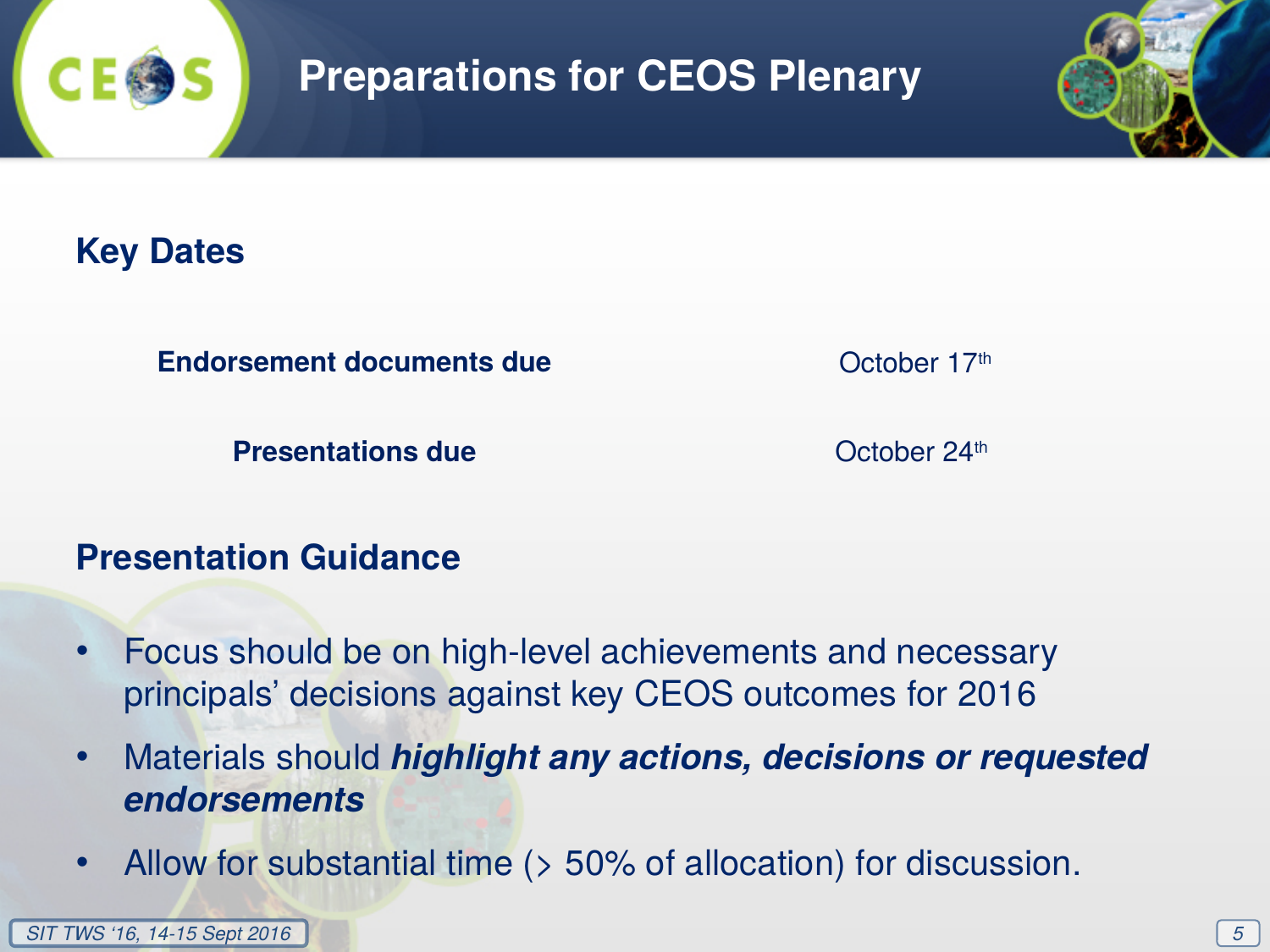

Preparations for CEOS Plenary
Key Dates

Presentation Guidance

Focus should be on high-level achievements and necessary principals’ decisions against key CEOS outcomes for 2016
Materials should highlight any actions, decisions or requested endorsements
Allow for substantial time (> 50% of allocation) for discussion.

| Endorsement documents due | October 17th |
| --- | --- |
| Presentations due | October 24th |
|  |  |
|  |  |
|  |  |
5